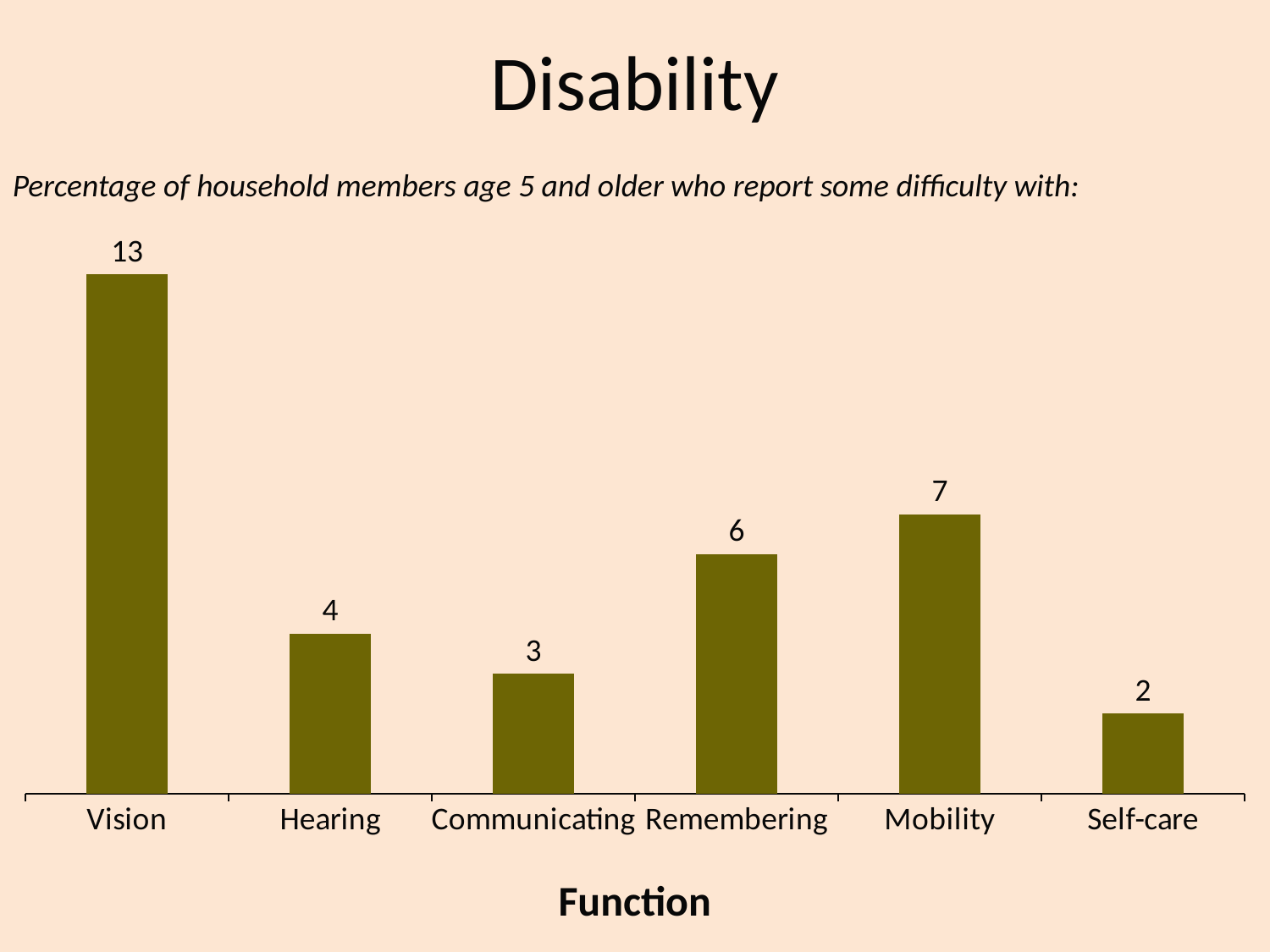

# Disability
Percentage of household members age 5 and older who report some difficulty with:

### Chart

| Category | Column1 |
|---|---|
| Vision | 13.0 |
| Hearing | 4.0 |
| Communicating | 3.0 |
| Remembering | 6.0 |
| Mobility | 7.0 |
| Self-care | 2.0 |
Function